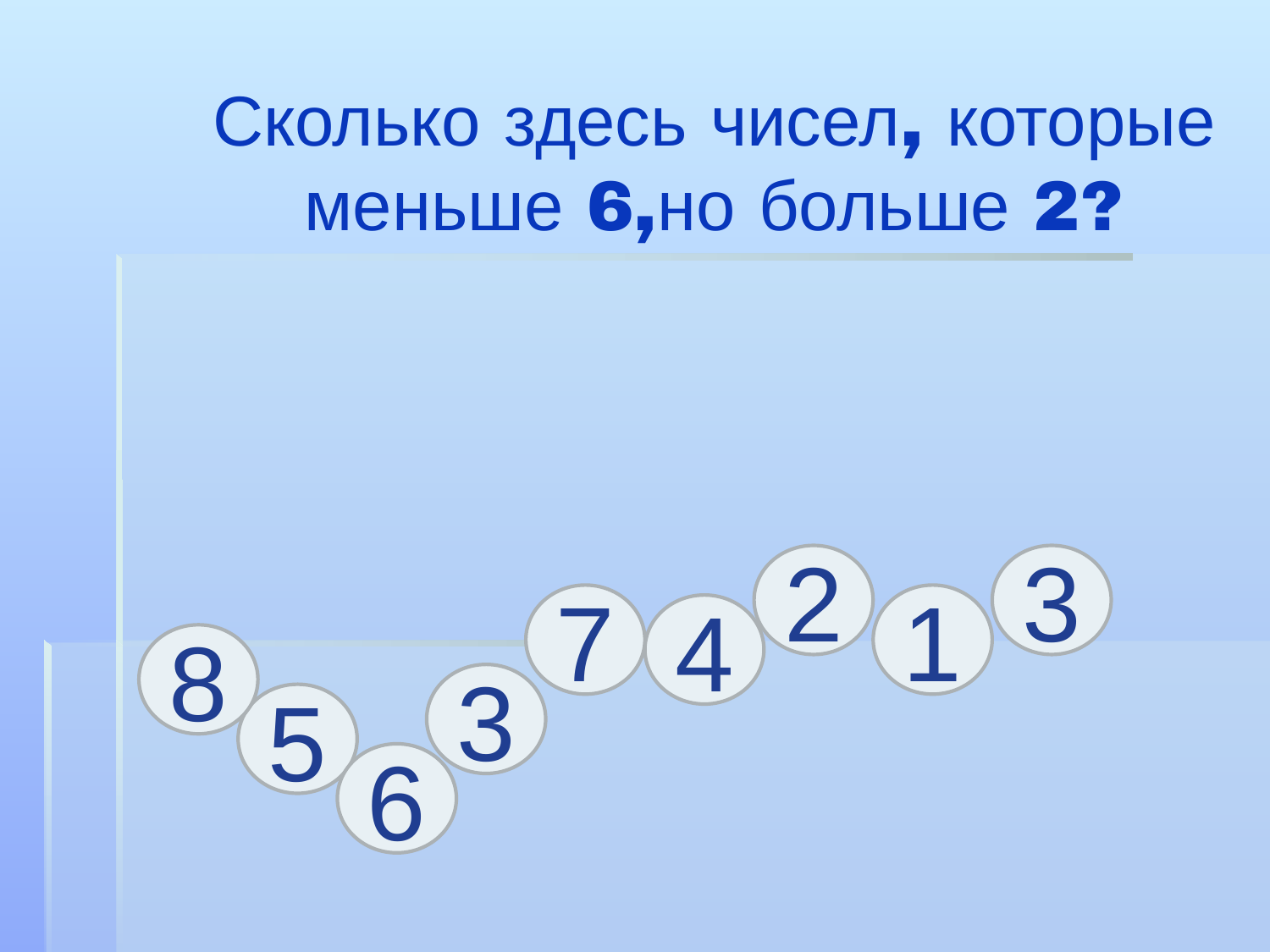

Сколько здесь чисел, которые меньше 6,но больше 2?
2
3
7
1
4
8
3
5
6